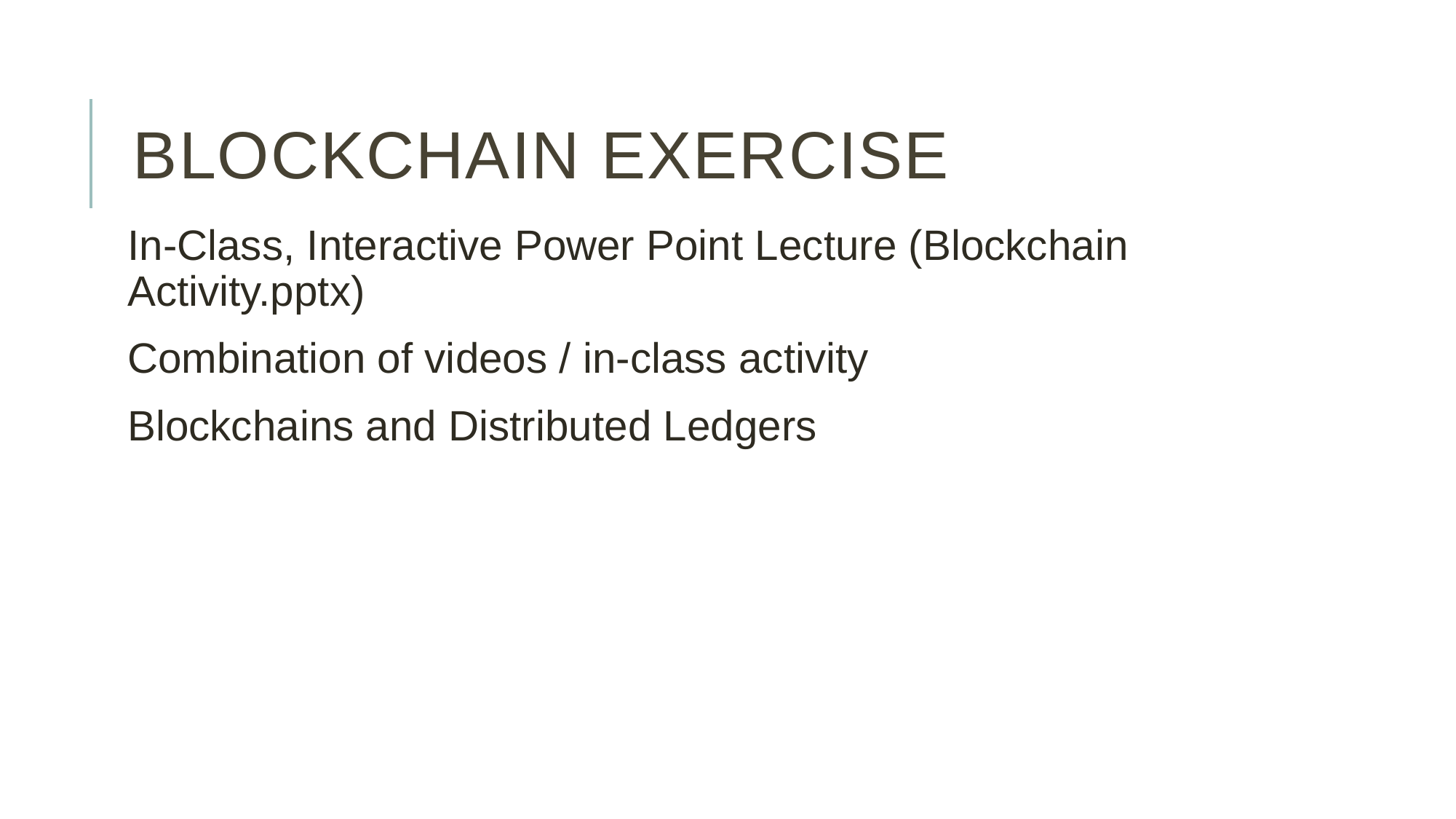

# Blockchain Exercise
In-Class, Interactive Power Point Lecture (Blockchain Activity.pptx)
Combination of videos / in-class activity
Blockchains and Distributed Ledgers